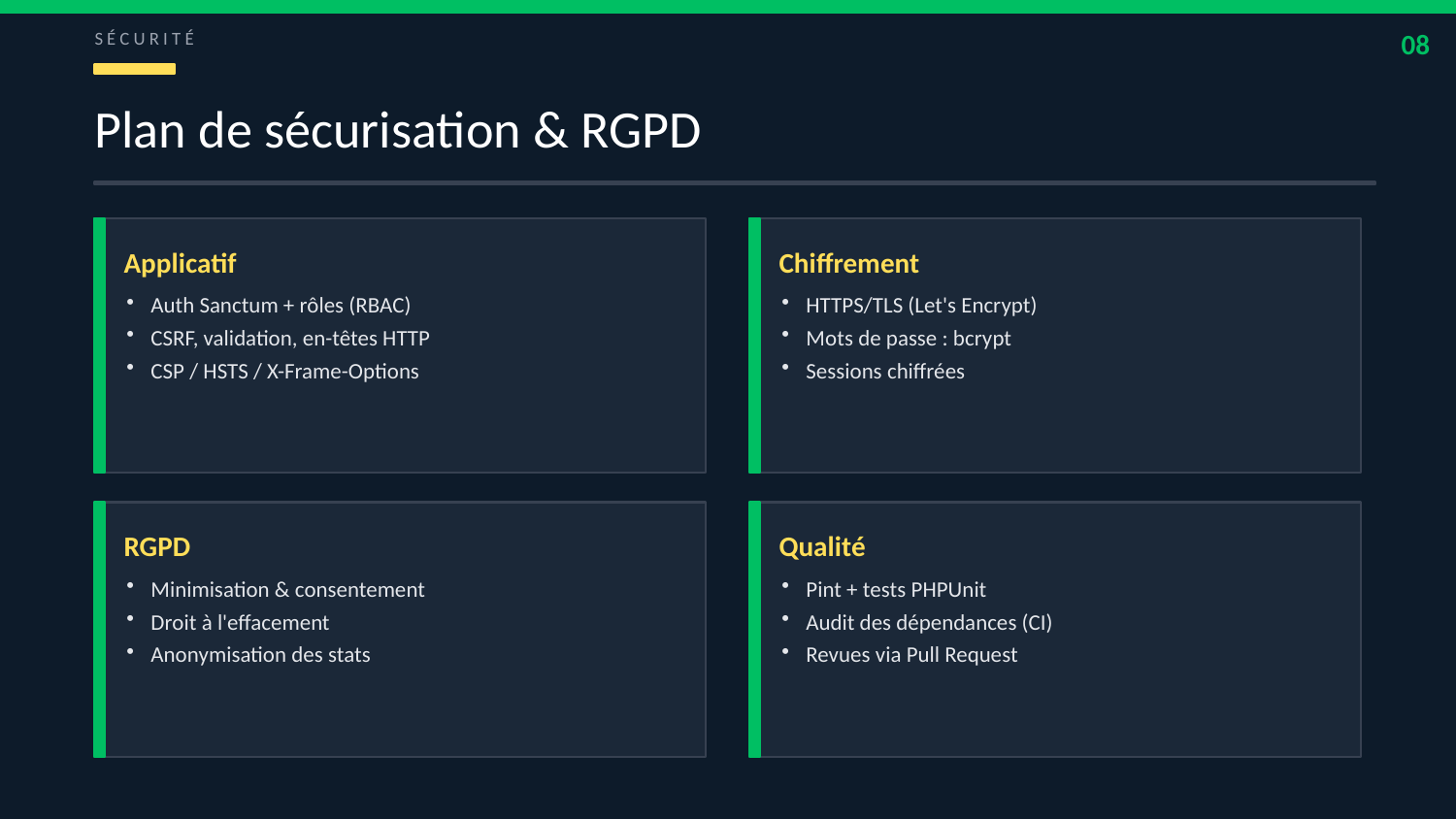

08
SÉCURITÉ

Plan de sécurisation & RGPD

Applicatif
Chiffrement
Auth Sanctum + rôles (RBAC)
CSRF, validation, en-têtes HTTP
CSP / HSTS / X-Frame-Options
HTTPS/TLS (Let's Encrypt)
Mots de passe : bcrypt
Sessions chiffrées

RGPD
Qualité
Minimisation & consentement
Droit à l'effacement
Anonymisation des stats
Pint + tests PHPUnit
Audit des dépendances (CI)
Revues via Pull Request